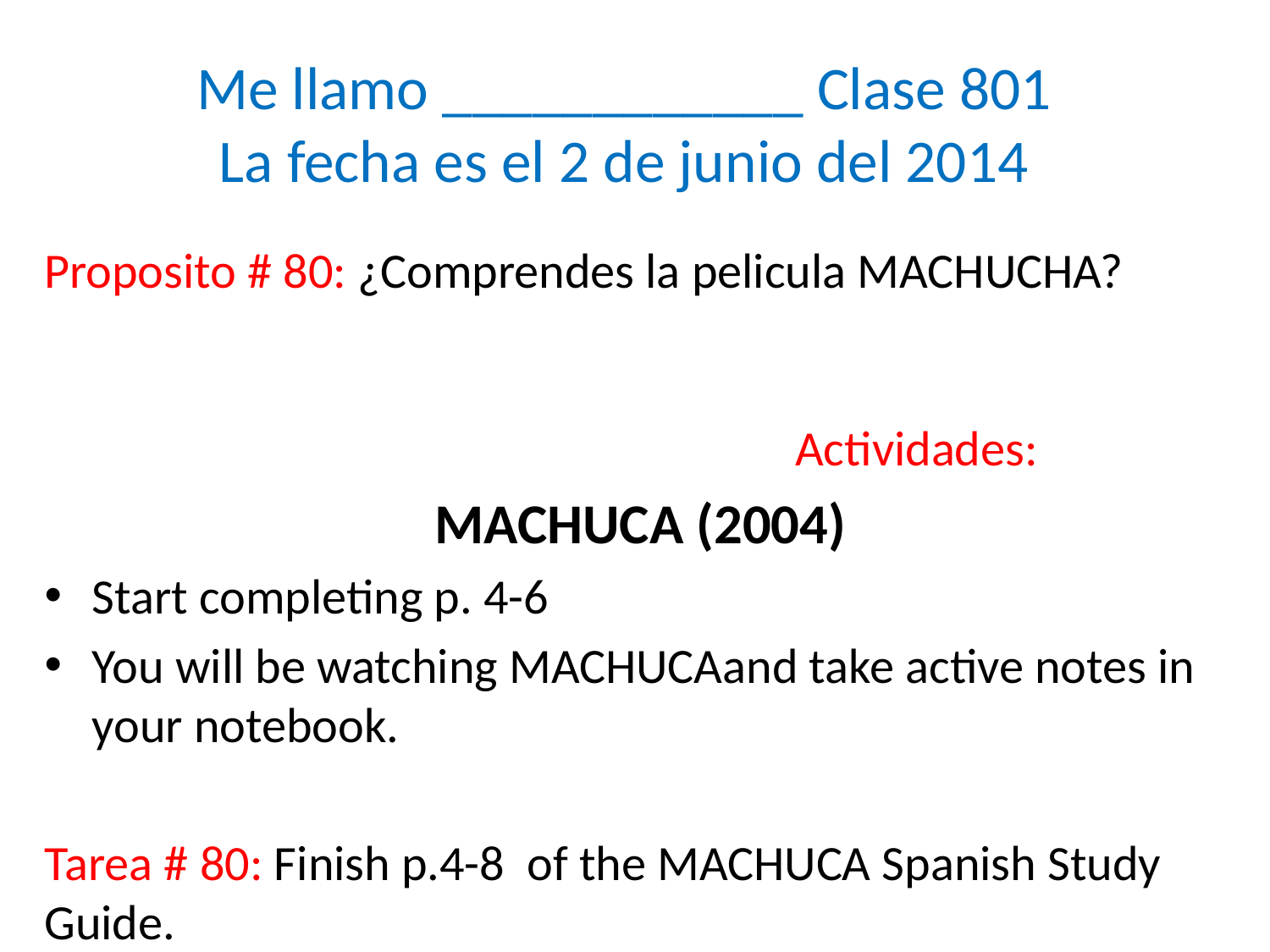

# Me llamo ____________ Clase 801 La fecha es el 2 de junio del 2014
Proposito # 80: ¿Comprendes la pelicula MACHUCHA?                                                                                                                                                                                                                                                                                                    Actividades:
MACHUCA (2004)
Start completing p. 4-6
You will be watching MACHUCAand take active notes in your notebook.

Tarea # 80: Finish p.4-8  of the MACHUCA Spanish Study Guide.